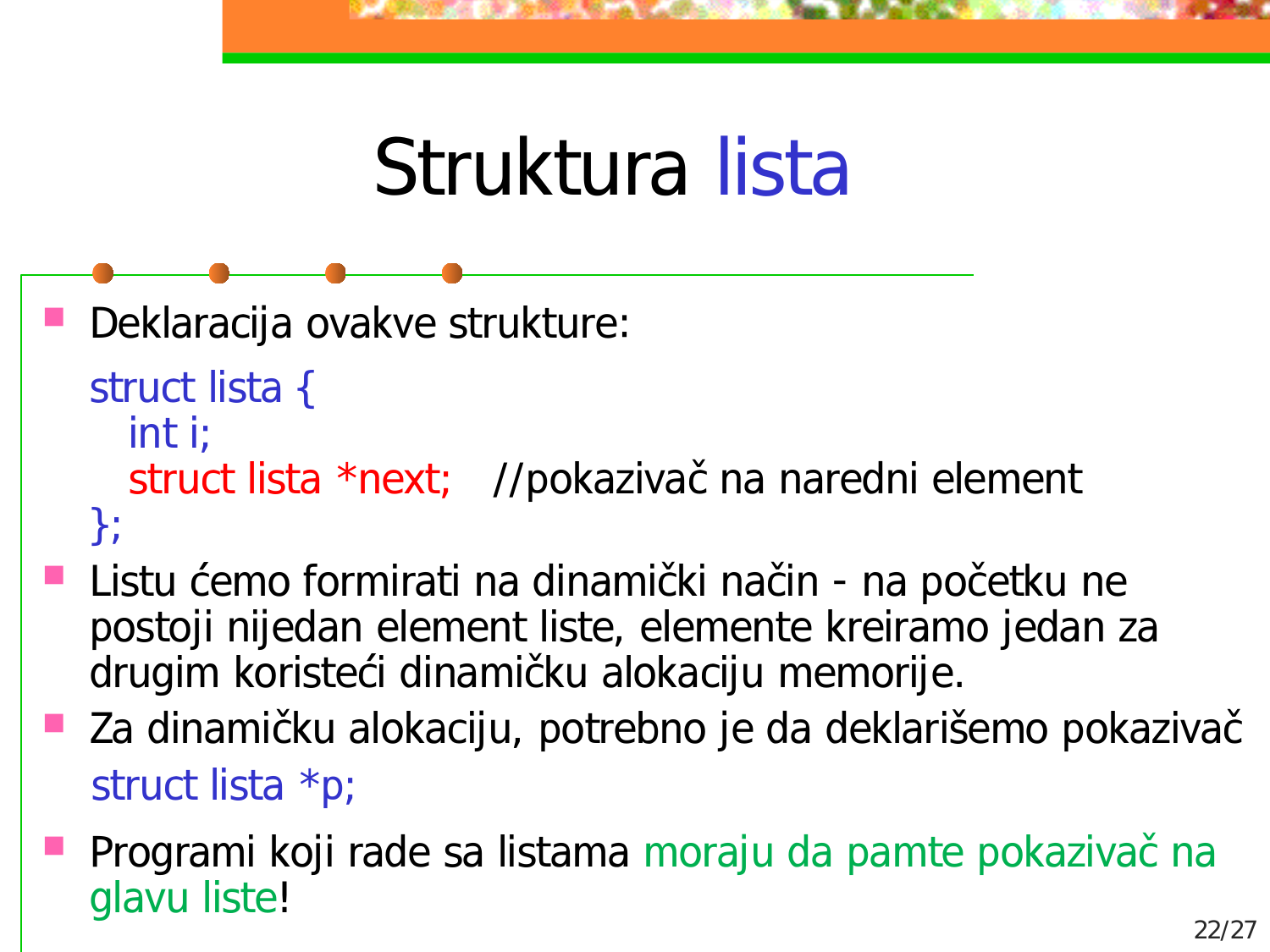

# Struktura lista
Deklaracija ovakve strukture:
struct lista {
   int i;
   struct lista *next;   //pokazivač na naredni element
};
Listu ćemo formirati na dinamički način - na početku ne postoji nijedan element liste, elemente kreiramo jedan za drugim koristeći dinamičku alokaciju memorije.
Za dinamičku alokaciju, potrebno je da deklarišemo pokazivač
struct lista *p;
Programi koji rade sa listama moraju da pamte pokazivač na glavu liste!
22/27